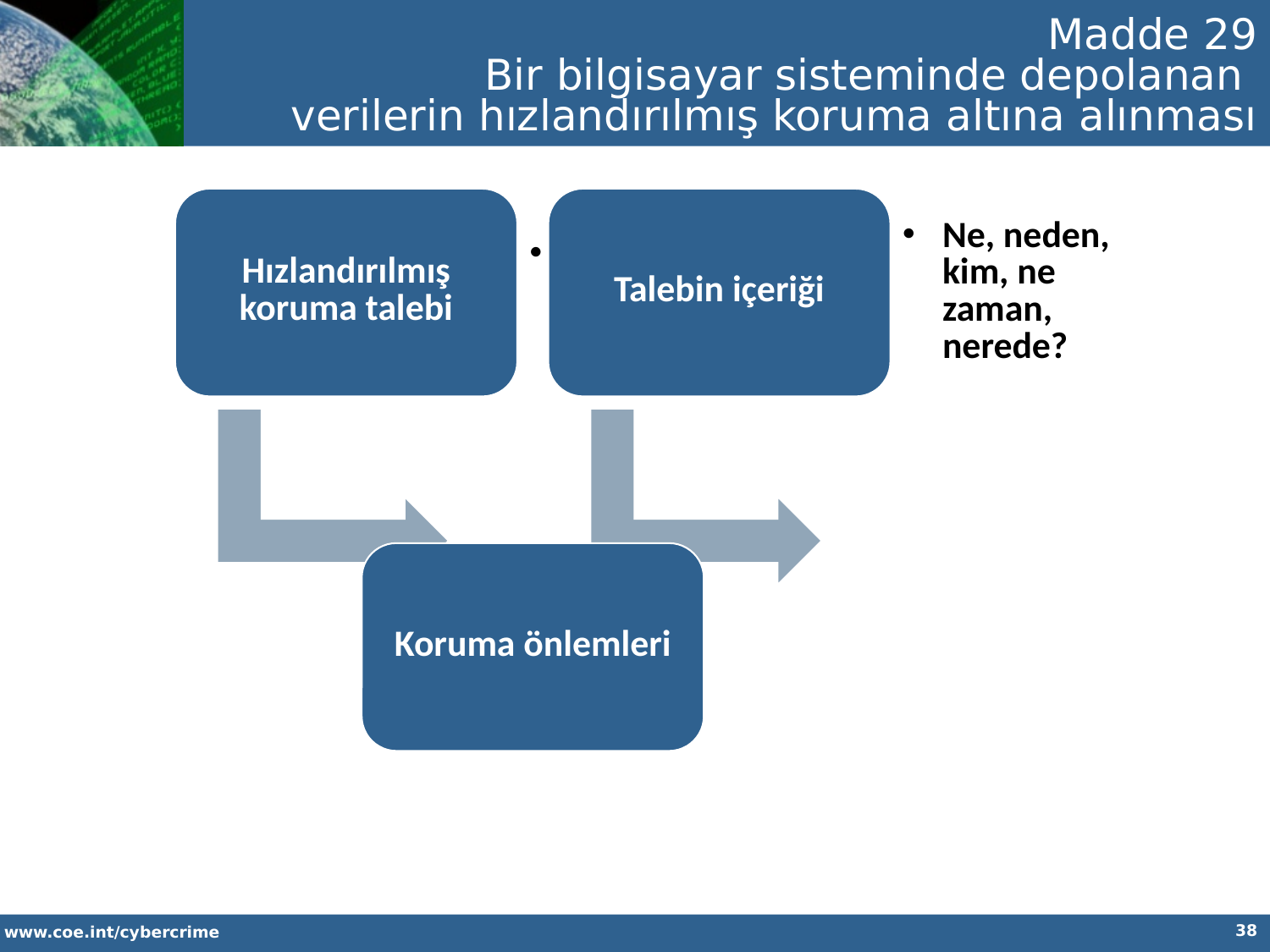

Madde 29
Bir bilgisayar sisteminde depolanan
verilerin hızlandırılmış koruma altına alınması
Hızlandırılmış koruma talebi
Talebin içeriği
Ne, neden, kim, ne zaman, nerede?
Koruma önlemleri
38